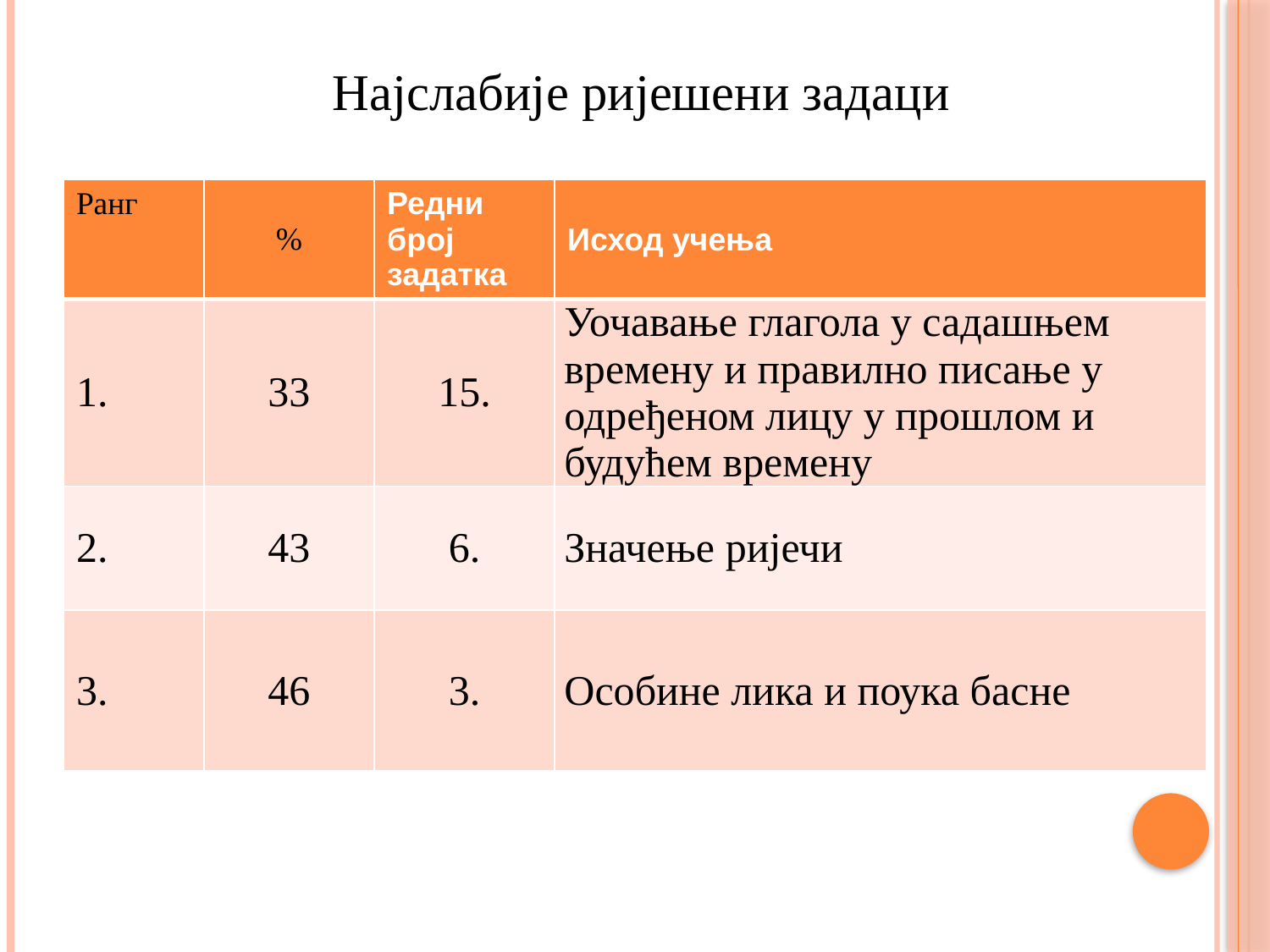

Најслабије ријешени задаци

| Ранг | % | Редни број задатка | Исход учења |
| --- | --- | --- | --- |
| 1. | 33 | 15. | Уочавање глагола у садашњем времену и правилно писање у одређеном лицу у прошлом и будућем времену |
| 2. | 43 | 6. | Значење ријечи |
| 3. | 46 | 3. | Особине лика и поука басне |